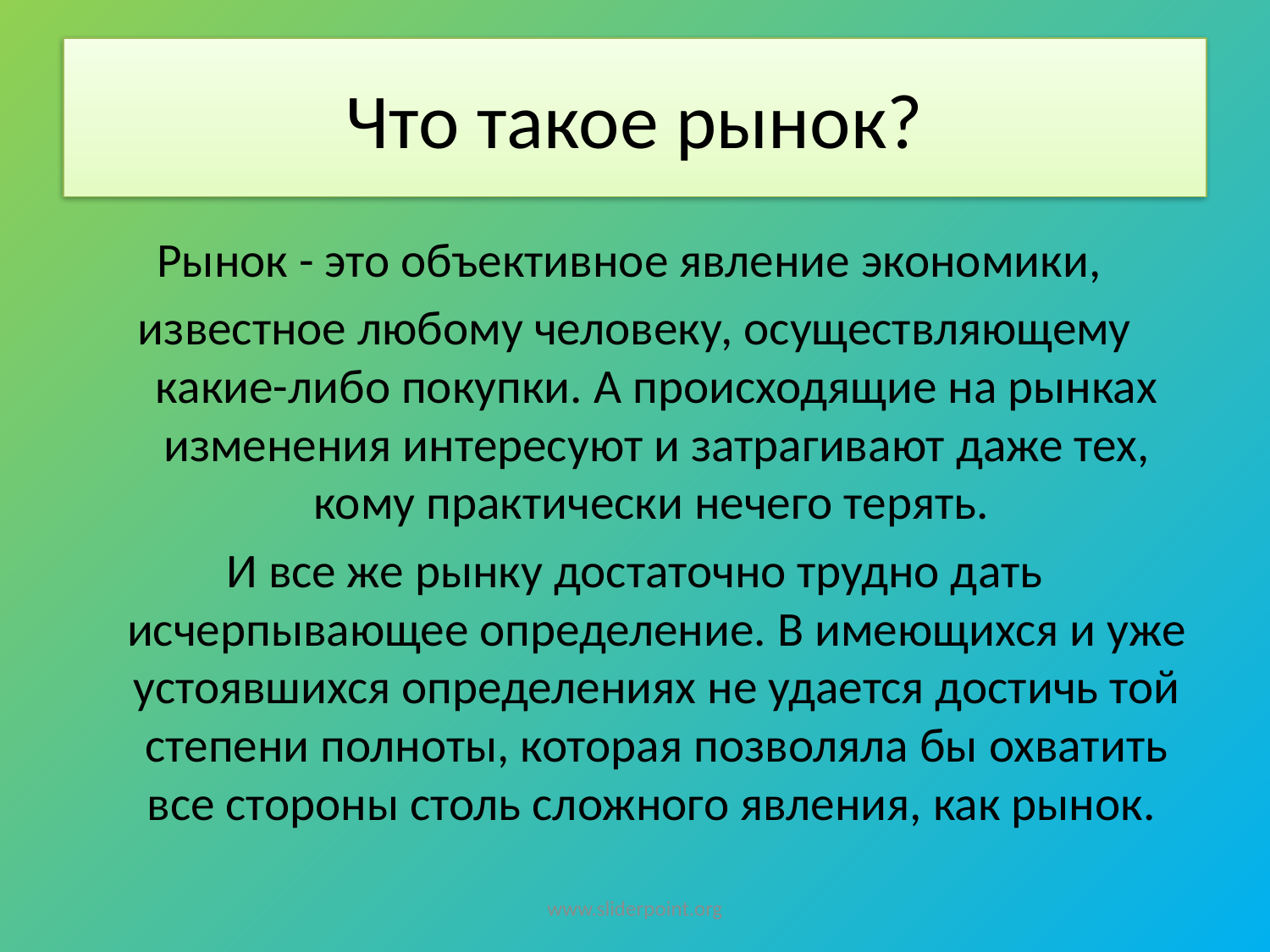

# Что такое рынок?
Рынок - это объективное явление экономики,
известное любому человеку, осуществляющему какие-либо покупки. А происходящие на рынках изменения интересуют и затрагивают даже тех, кому практически нечего терять.
И все же рынку достаточно трудно дать исчерпывающее определение. В имеющихся и уже устоявшихся определениях не удается достичь той степени полноты, которая позволяла бы охватить все стороны столь сложного явления, как рынок.

www.sliderpoint.org